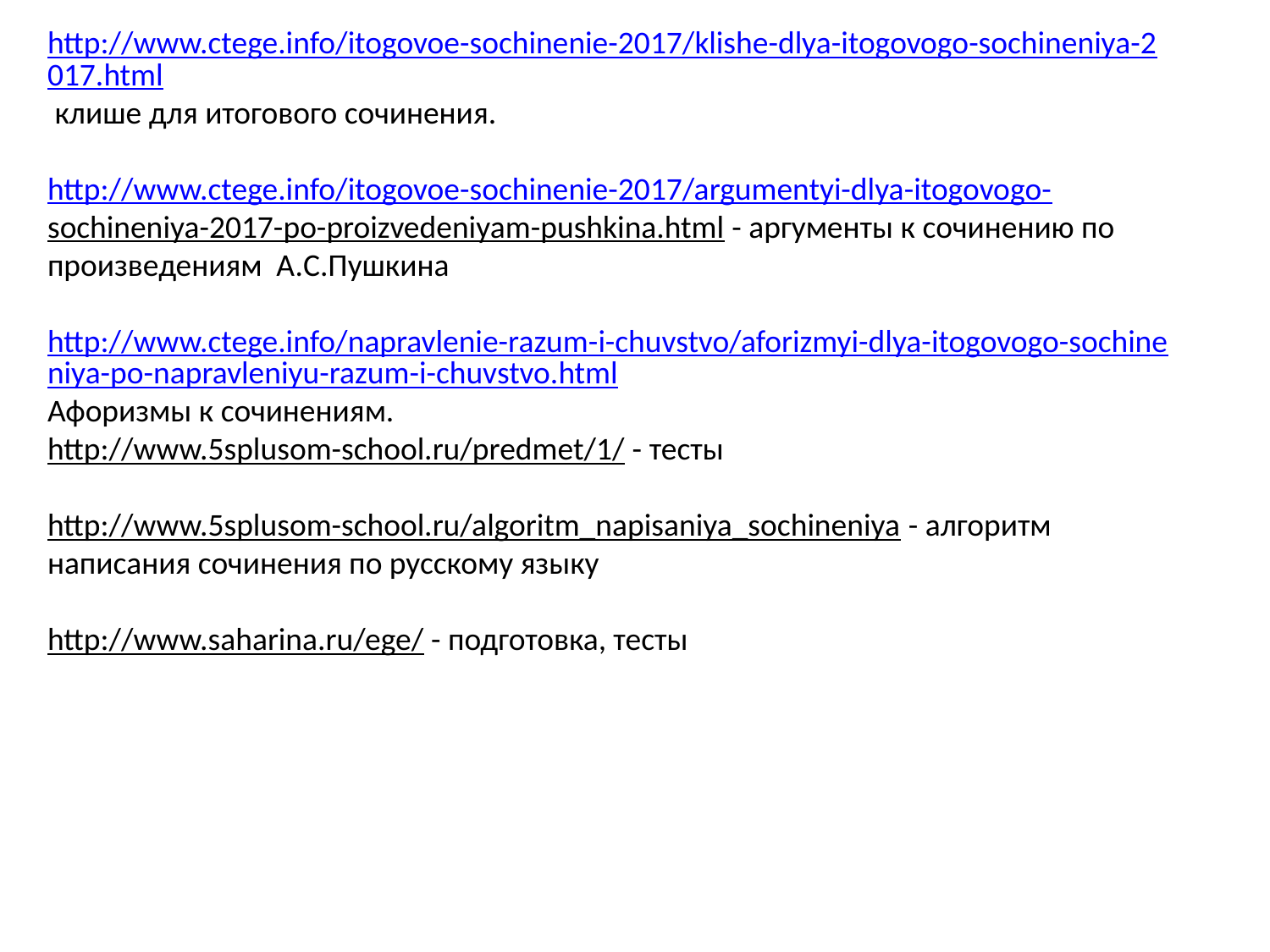

http://www.ctege.info/itogovoe-sochinenie-2017/klishe-dlya-itogovogo-sochineniya-2017.html клише для итогового сочинения.

http://www.ctege.info/itogovoe-sochinenie-2017/argumentyi-dlya-itogovogo-
sochineniya-2017-po-proizvedeniyam-pushkina.html - аргументы к сочинению по произведениям  А.С.Пушкина

http://www.ctege.info/napravlenie-razum-i-chuvstvo/aforizmyi-dlya-itogovogo-sochineniya-po-napravleniyu-razum-i-chuvstvo.html
Афоризмы к сочинениям.
http://www.5splusom-school.ru/predmet/1/ - тесты

http://www.5splusom-school.ru/algoritm_napisaniya_sochineniya - алгоритм написания сочинения по русскому языку

http://www.saharina.ru/ege/ - подготовка, тесты